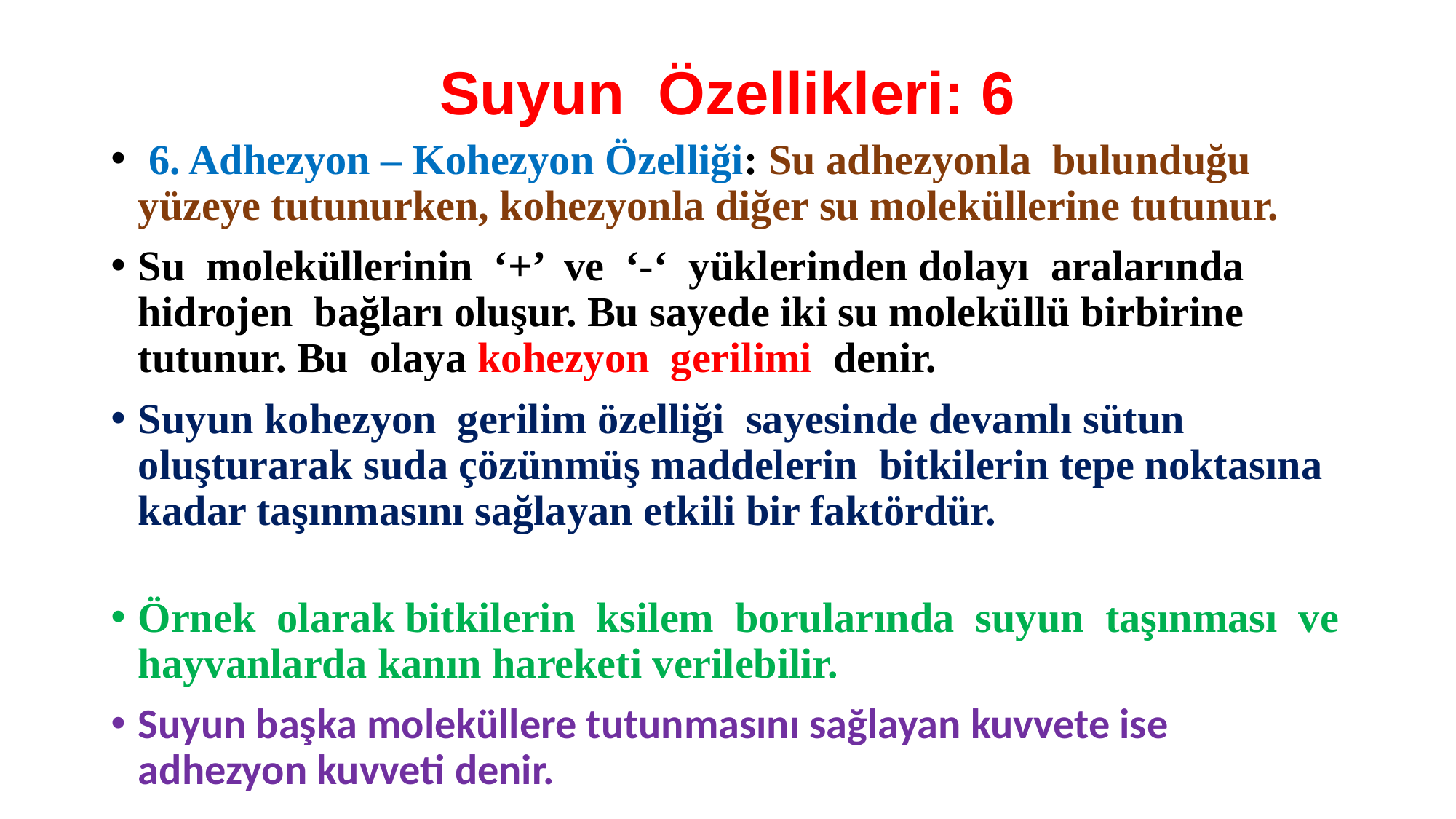

# Suyun  Özellikleri: 6
 6. Adhezyon – Kohezyon Özelliği: Su adhezyonla  bulunduğu  yüzeye tutunurken, kohezyonla diğer su moleküllerine tutunur.
Su  moleküllerinin  ‘+’  ve  ‘-‘  yüklerinden dolayı  aralarında  hidrojen  bağları oluşur. Bu sayede iki su moleküllü birbirine  tutunur. Bu  olaya kohezyon  gerilimi  denir.
Suyun kohezyon  gerilim özelliği  sayesinde devamlı sütun oluşturarak suda çözünmüş maddelerin  bitkilerin tepe noktasına  kadar taşınmasını sağlayan etkili bir faktördür.
Örnek  olarak bitkilerin  ksilem  borularında  suyun  taşınması  ve hayvanlarda kanın hareketi verilebilir.
Suyun başka moleküllere tutunmasını sağlayan kuvvete ise adhezyon kuvveti denir.